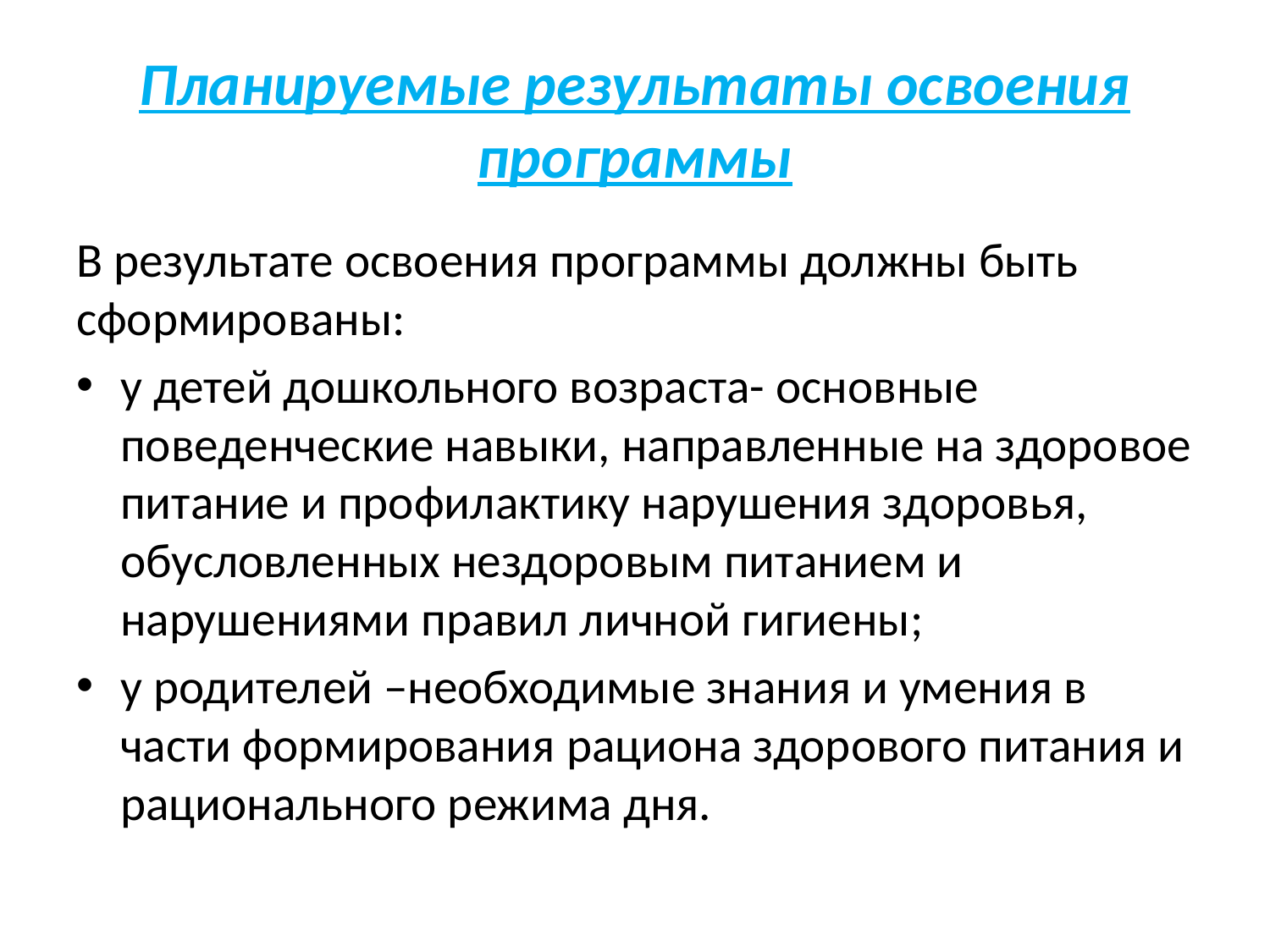

# Планируемые результаты освоения программы
В результате освоения программы должны быть сформированы:
у детей дошкольного возраста- основные поведенческие навыки, направленные на здоровое питание и профилактику нарушения здоровья, обусловленных нездоровым питанием и нарушениями правил личной гигиены;
у родителей –необходимые знания и умения в части формирования рациона здорового питания и рационального режима дня.